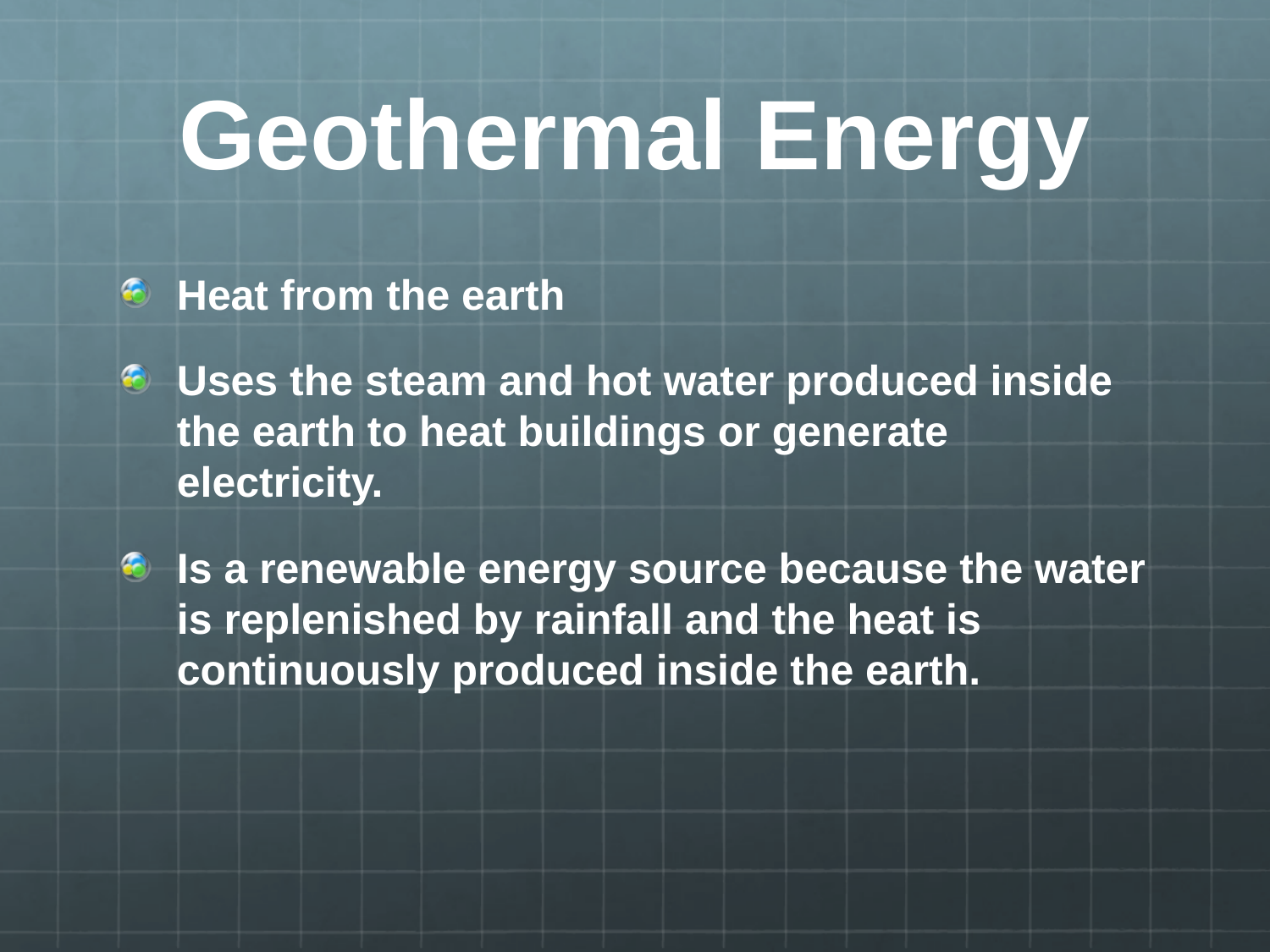

# Geothermal Energy
Heat from the earth
Uses the steam and hot water produced inside the earth to heat buildings or generate electricity.
Is a renewable energy source because the water is replenished by rainfall and the heat is continuously produced inside the earth.